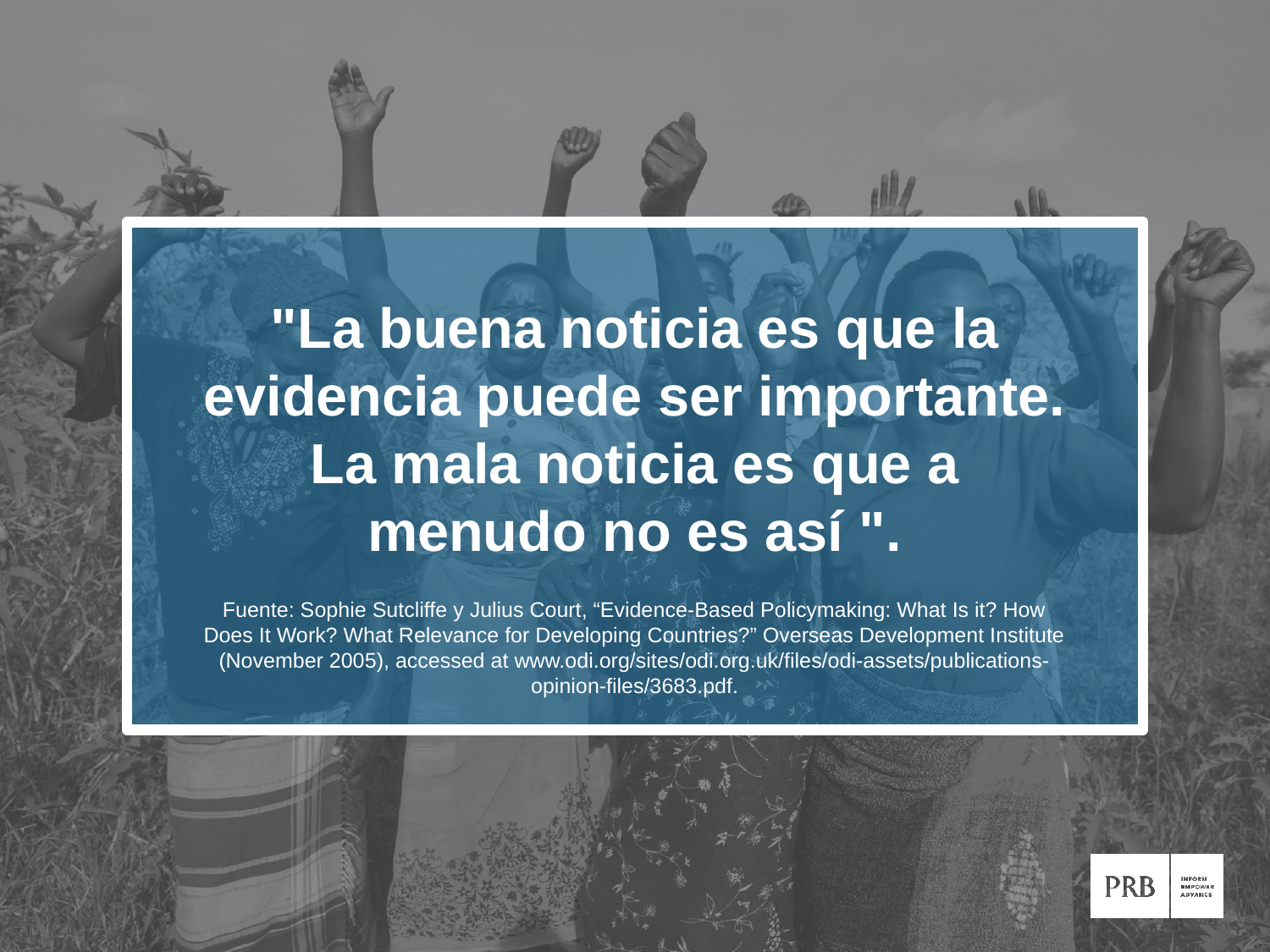

"La buena noticia es que la evidencia puede ser importante. La mala noticia es que a menudo no es así ".

Fuente: Sophie Sutcliffe y Julius Court, “Evidence-Based Policymaking: What Is it? How Does It Work? What Relevance for Developing Countries?” Overseas Development Institute (November 2005), accessed at www.odi.org/sites/odi.org.uk/files/odi-assets/publications-opinion-files/3683.pdf.